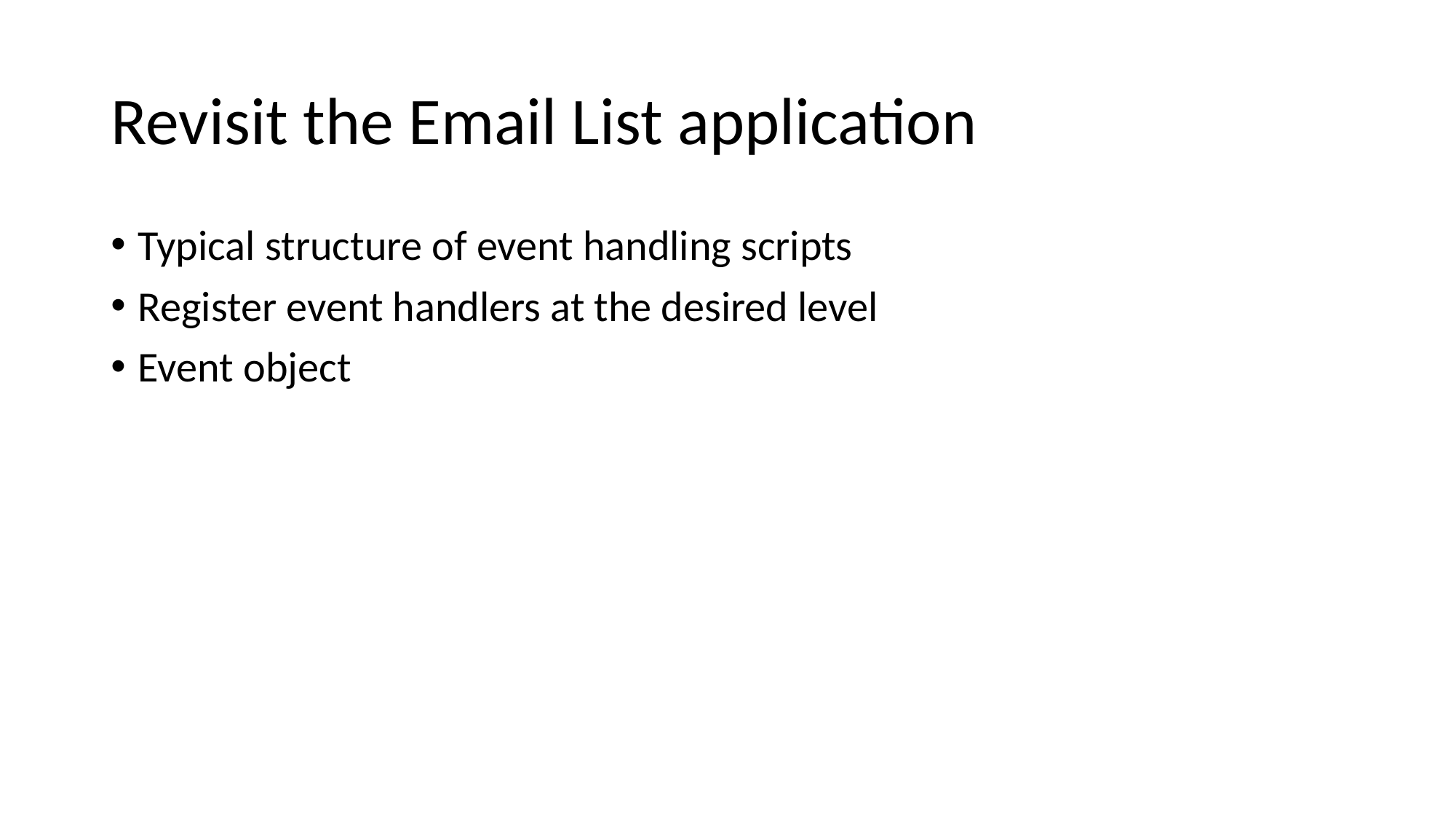

# Revisit the Email List application
Typical structure of event handling scripts
Register event handlers at the desired level
Event object